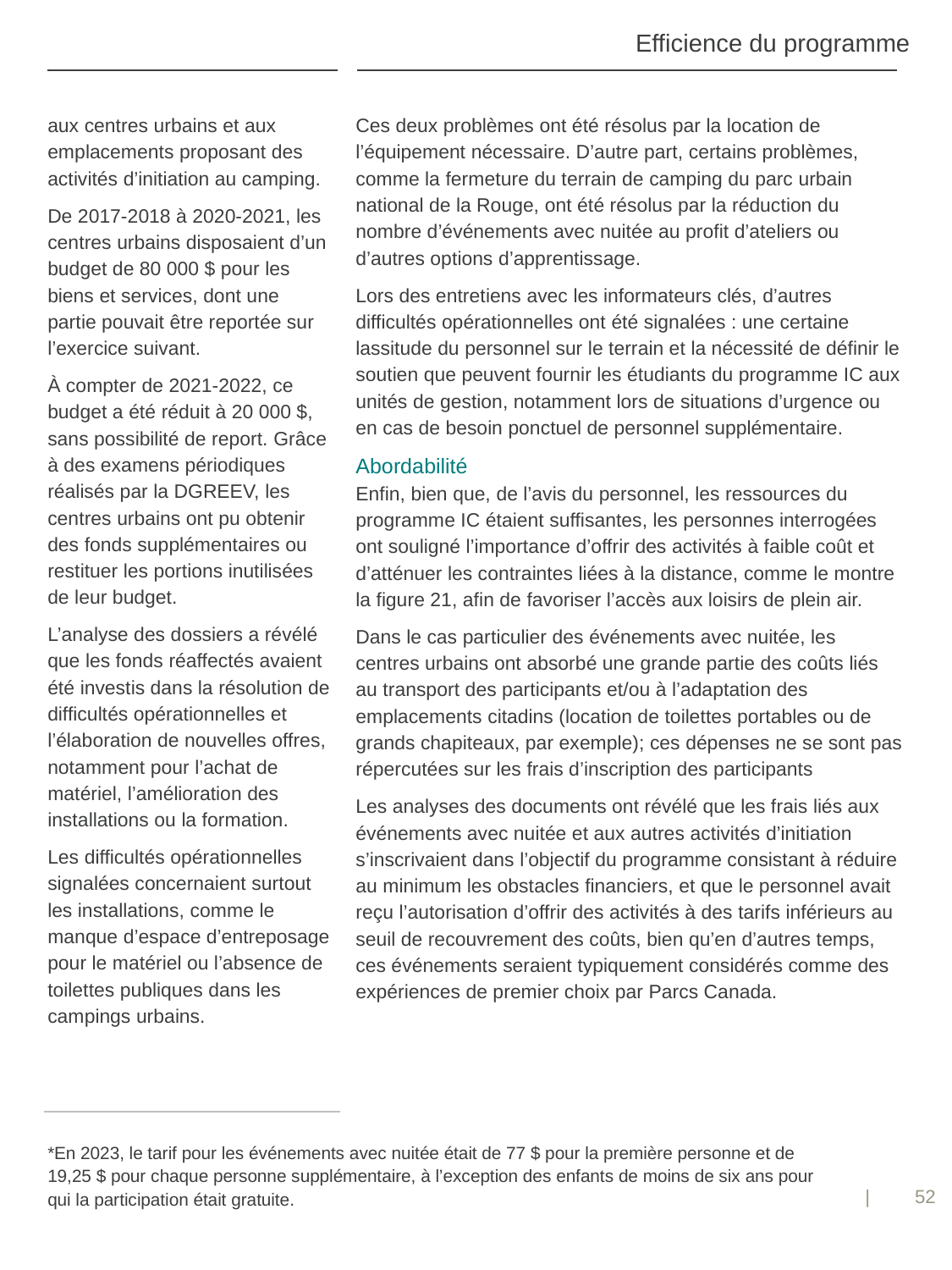

# Efficience du programme
aux centres urbains et aux emplacements proposant des activités d’initiation au camping.
De 2017-2018 à 2020-2021, les centres urbains disposaient d’un budget de 80 000 $ pour les biens et services, dont une partie pouvait être reportée sur l’exercice suivant.
À compter de 2021-2022, ce budget a été réduit à 20 000 $, sans possibilité de report. Grâce à des examens périodiques réalisés par la DGREEV, les centres urbains ont pu obtenir des fonds supplémentaires ou restituer les portions inutilisées de leur budget.
L’analyse des dossiers a révélé que les fonds réaffectés avaient été investis dans la résolution de difficultés opérationnelles et l’élaboration de nouvelles offres, notamment pour l’achat de matériel, l’amélioration des installations ou la formation.
Les difficultés opérationnelles signalées concernaient surtout les installations, comme le manque d’espace d’entreposage pour le matériel ou l’absence de toilettes publiques dans les campings urbains.
Ces deux problèmes ont été résolus par la location de l’équipement nécessaire. D’autre part, certains problèmes, comme la fermeture du terrain de camping du parc urbain national de la Rouge, ont été résolus par la réduction du nombre d’événements avec nuitée au profit d’ateliers ou d’autres options d’apprentissage.
Lors des entretiens avec les informateurs clés, d’autres difficultés opérationnelles ont été signalées : une certaine lassitude du personnel sur le terrain et la nécessité de définir le soutien que peuvent fournir les étudiants du programme IC aux unités de gestion, notamment lors de situations d’urgence ou en cas de besoin ponctuel de personnel supplémentaire.
Abordabilité
Enfin, bien que, de l’avis du personnel, les ressources du programme IC étaient suffisantes, les personnes interrogées ont souligné l’importance d’offrir des activités à faible coût et d’atténuer les contraintes liées à la distance, comme le montre la figure 21, afin de favoriser l’accès aux loisirs de plein air.
Dans le cas particulier des événements avec nuitée, les centres urbains ont absorbé une grande partie des coûts liés au transport des participants et/ou à l’adaptation des emplacements citadins (location de toilettes portables ou de grands chapiteaux, par exemple); ces dépenses ne se sont pas répercutées sur les frais d’inscription des participants
Les analyses des documents ont révélé que les frais liés aux événements avec nuitée et aux autres activités d’initiation s’inscrivaient dans l’objectif du programme consistant à réduire au minimum les obstacles financiers, et que le personnel avait reçu l’autorisation d’offrir des activités à des tarifs inférieurs au seuil de recouvrement des coûts, bien qu’en d’autres temps, ces événements seraient typiquement considérés comme des expériences de premier choix par Parcs Canada.

*En 2023, le tarif pour les événements avec nuitée était de 77 $ pour la première personne et de 19,25 $ pour chaque personne supplémentaire, à l’exception des enfants de moins de six ans pour qui la participation était gratuite.